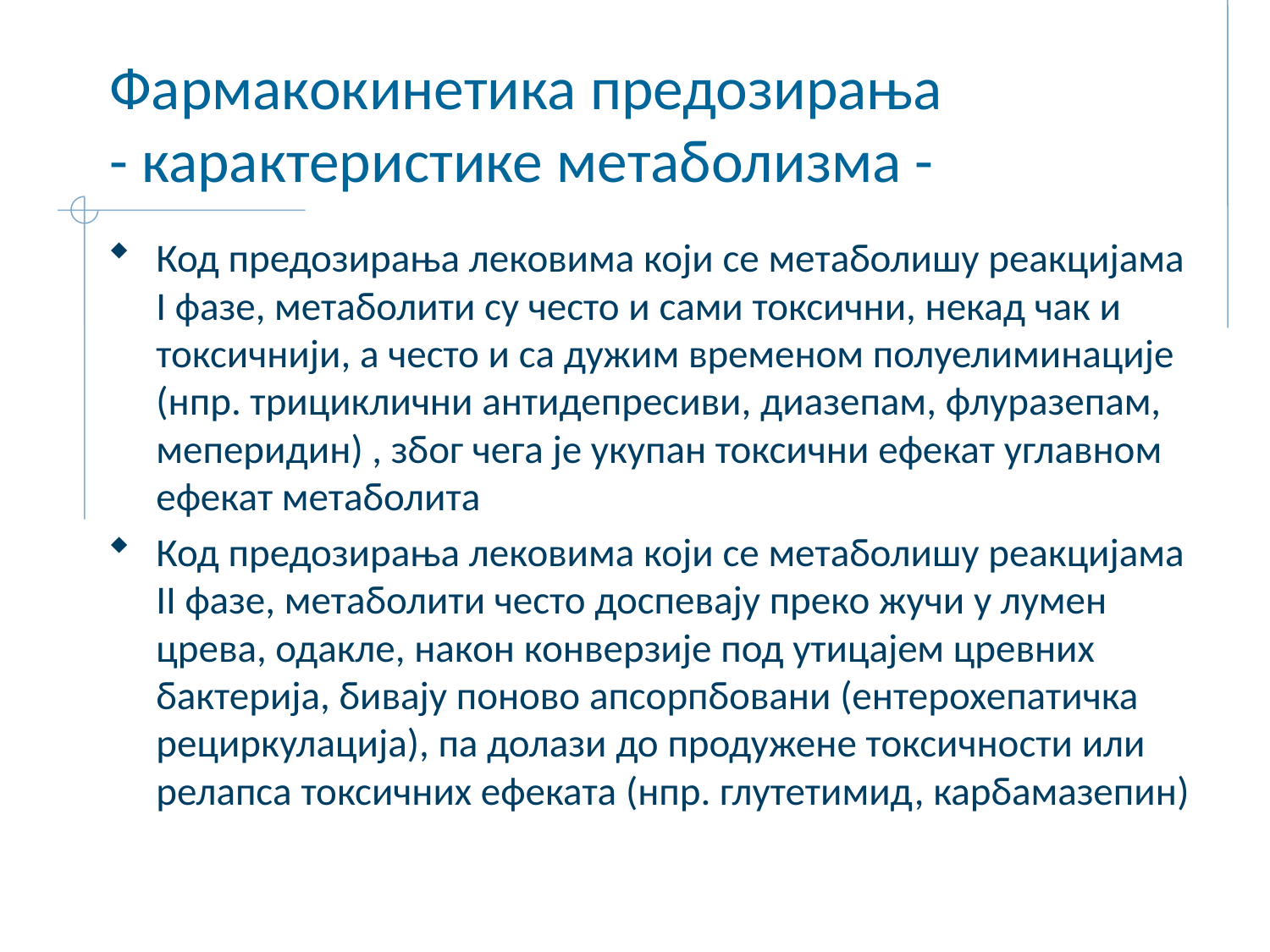

# Фармакокинетика предозирања - карактеристике метаболизма -
Код предозирања лековима који се метаболишу реакцијама I фазе, метаболити су често и сами токсични, некад чак и токсичнији, а често и са дужим временом полуелиминације (нпр. трициклични антидепресиви, диазепам, флуразепам, меперидин) , због чега је укупан токсични ефекат углавном ефекат метаболита
Код предозирања лековима који се метаболишу реакцијама II фазе, метаболити често доспевају преко жучи у лумен црева, одакле, након конверзије под утицајем цревних бактерија, бивају поново апсорпбовани (ентерохепатичка рециркулација), па долази до продужене токсичности или релапса токсичних ефеката (нпр. глутетимид, карбамазепин)